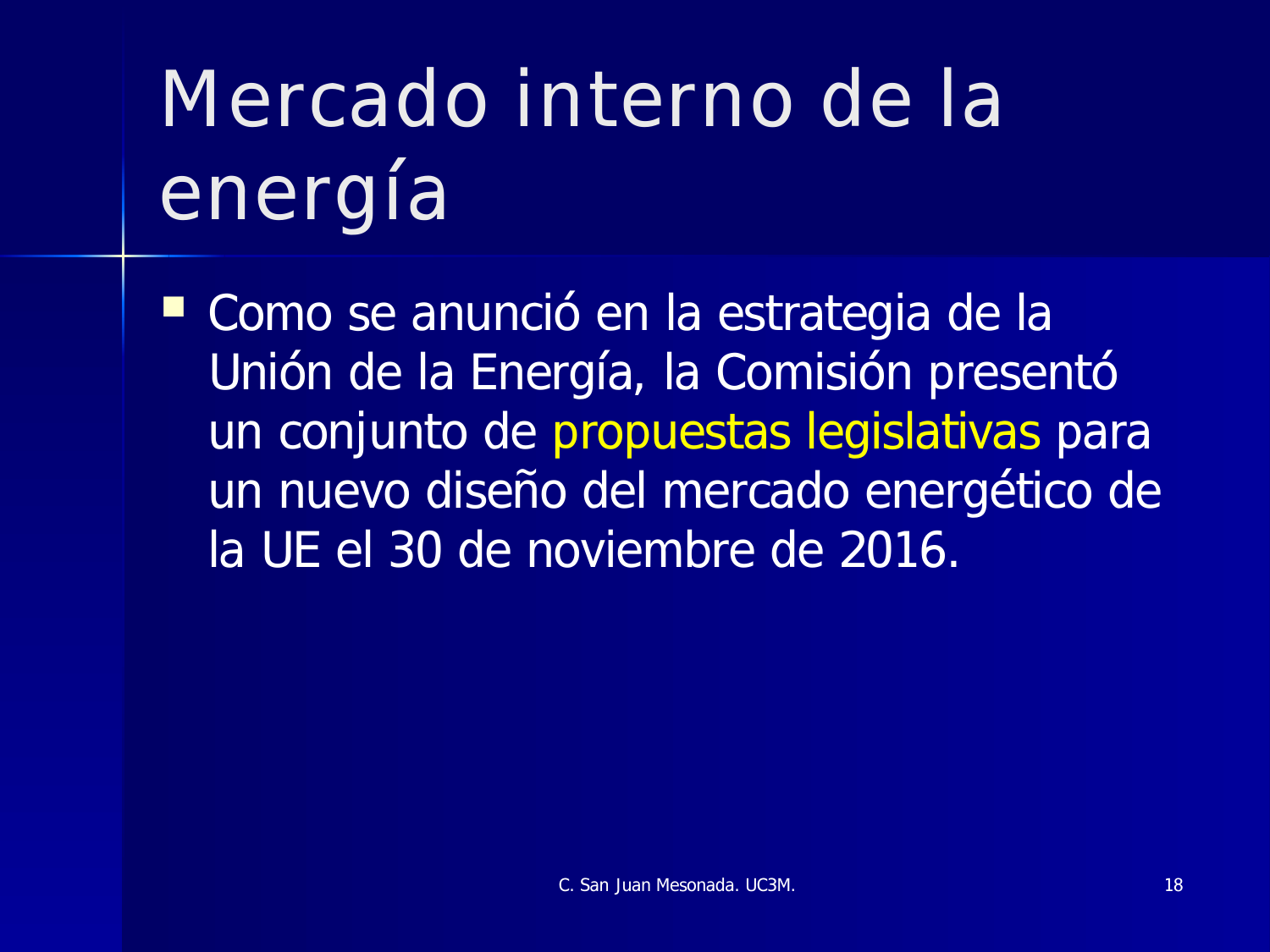

# Mercado interno de la energía
Como se anunció en la estrategia de la Unión de la Energía, la Comisión presentó un conjunto de propuestas legislativas para un nuevo diseño del mercado energético de la UE el 30 de noviembre de 2016.
C. San Juan Mesonada. UC3M.
18